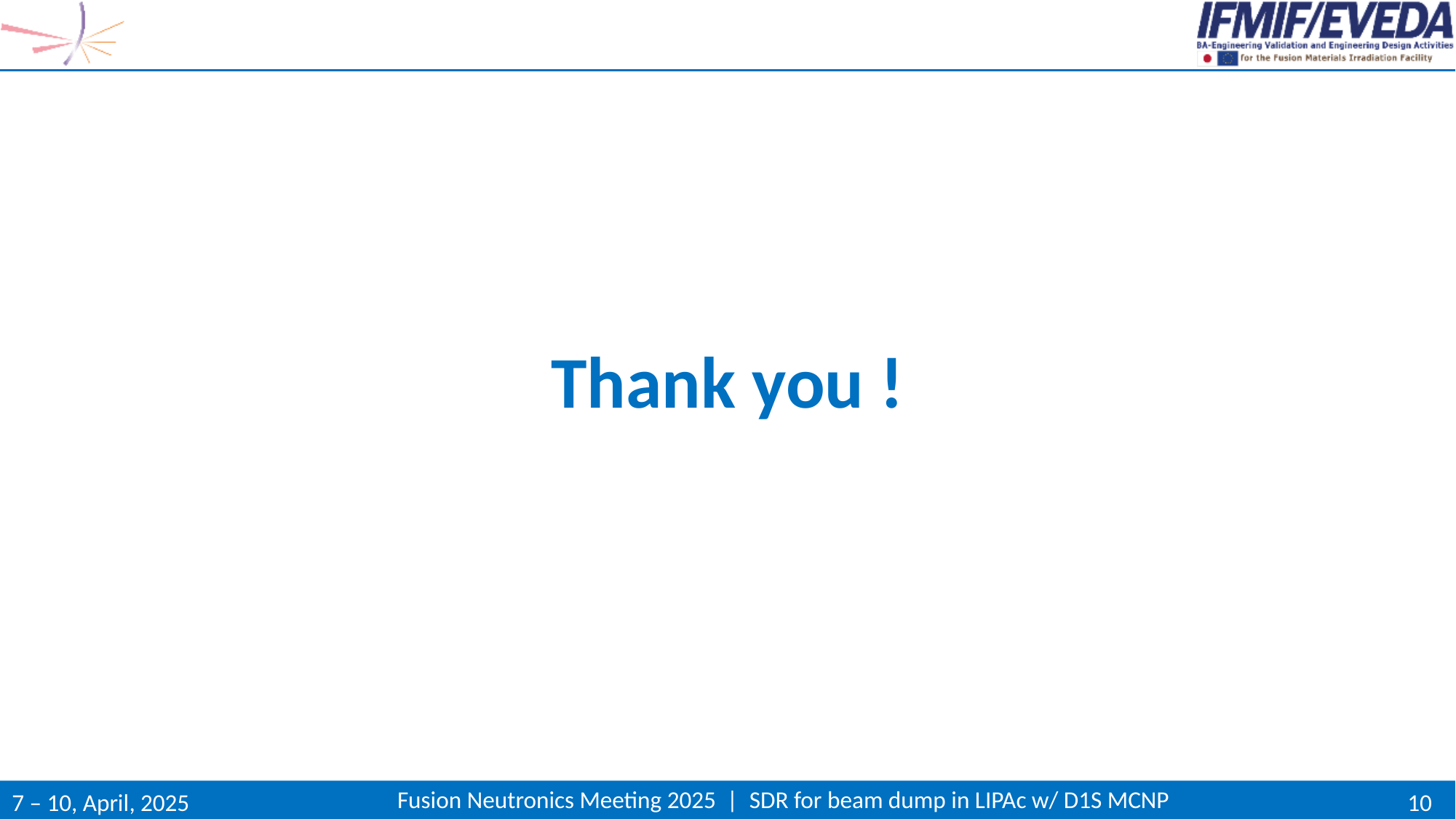

Thank you !
Fusion Neutronics Meeting 2025  |  SDR for beam dump in LIPAc w/ D1S MCNP
7 – 10, April, 2025